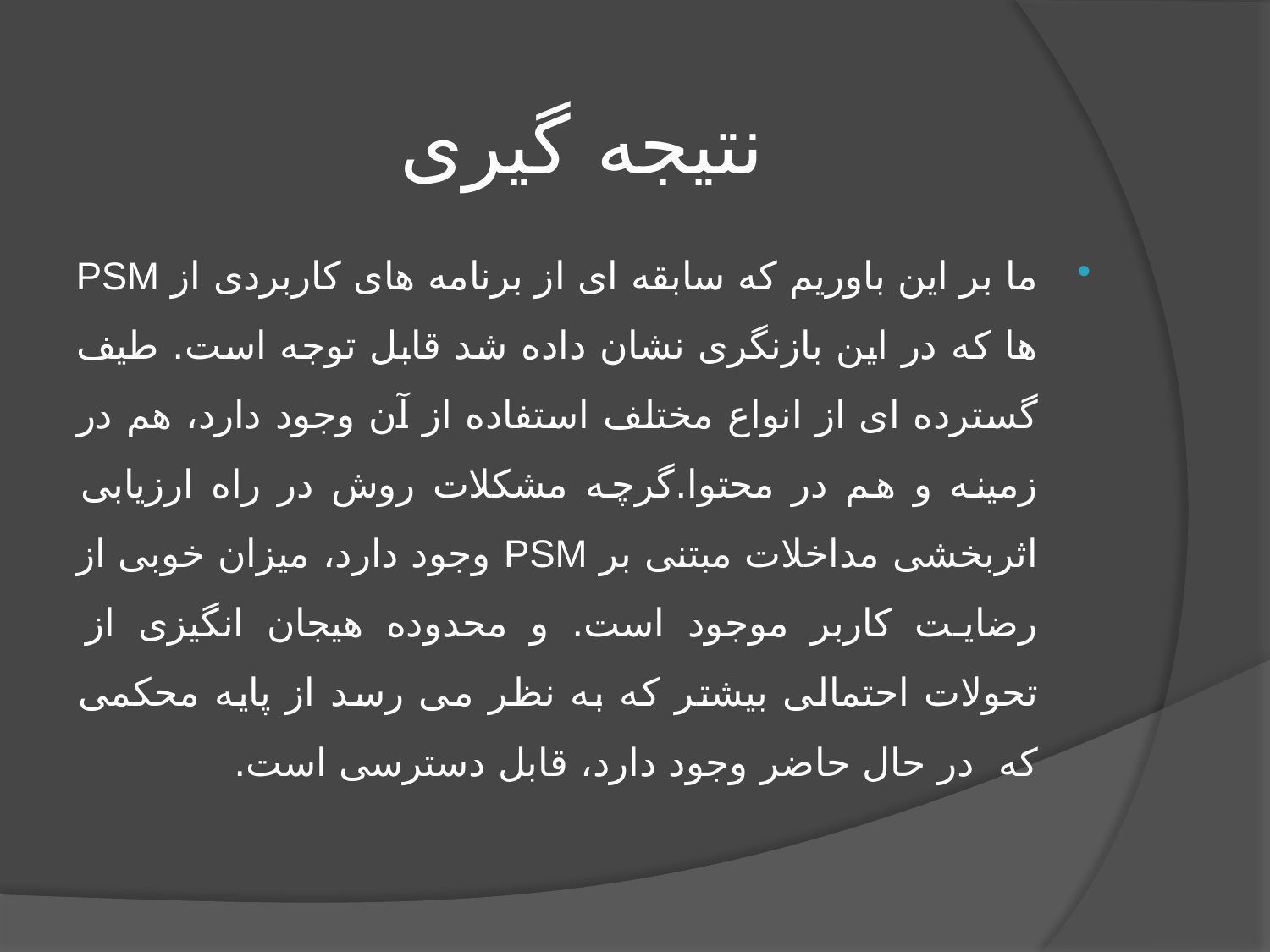

# نتیجه گیری
ما بر این باوریم که سابقه ای از برنامه های کاربردی از PSM ها که در این بازنگری نشان داده شد قابل توجه است. طیف گسترده ای از انواع مختلف استفاده از آن وجود دارد، هم در زمینه و هم در محتوا.گرچه مشکلات روش در راه ارزیابی اثربخشی مداخلات مبتنی بر PSM وجود دارد، میزان خوبی از رضایت کاربر موجود است. و محدوده هیجان انگیزی از تحولات احتمالی بیشتر که به نظر می رسد از پایه محکمی که  در حال حاضر وجود دارد، قابل دسترسی است.